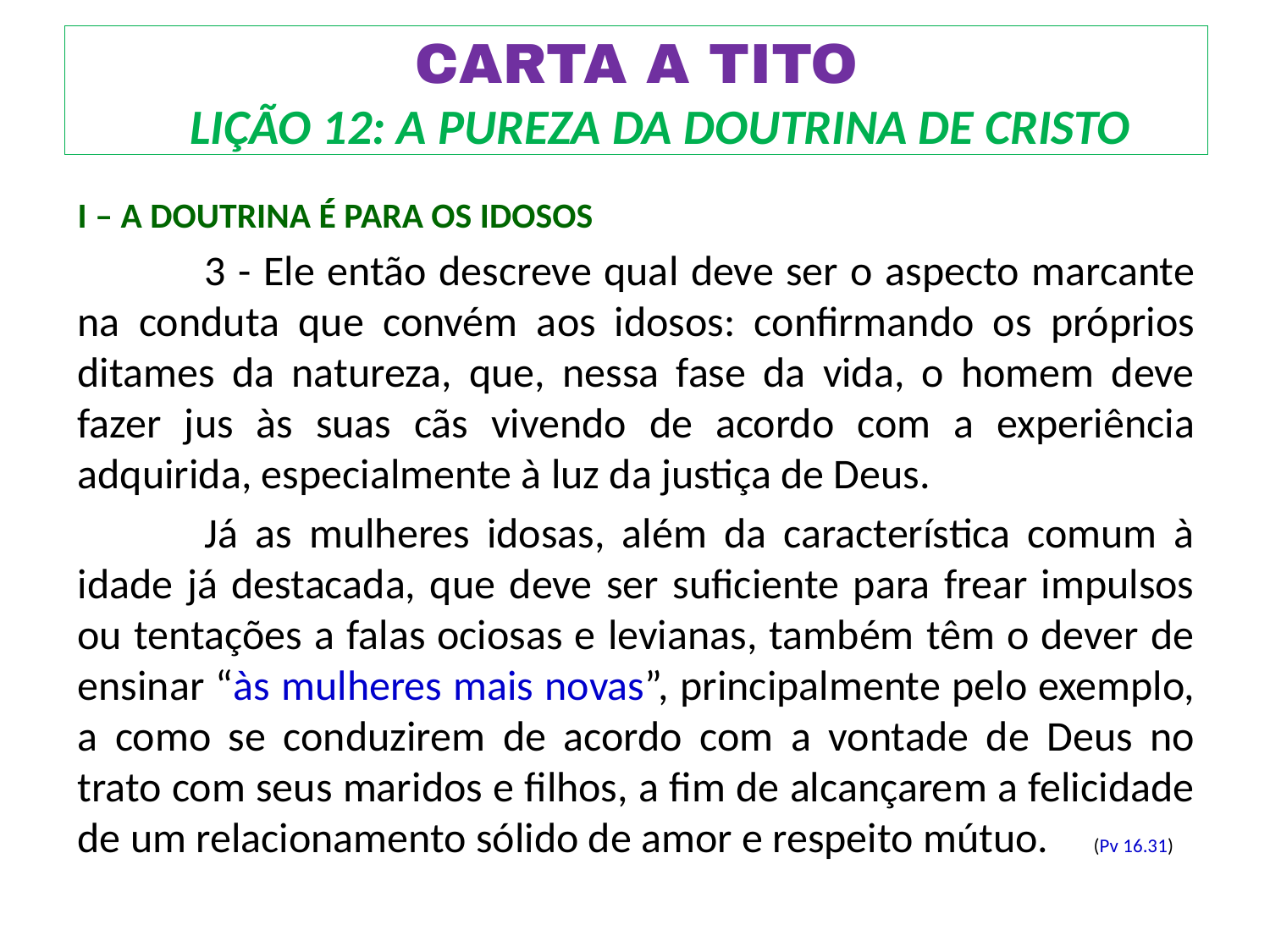

# CARTA A TITO LIÇÃO 12: A PUREZA DA DOUTRINA DE CRISTO
I – A DOUTRINA É PARA OS IDOSOS
	3 - Ele então descreve qual deve ser o aspecto marcante na conduta que convém aos idosos: confirmando os próprios ditames da natureza, que, nessa fase da vida, o homem deve fazer jus às suas cãs vivendo de acordo com a experiência adquirida, especialmente à luz da justiça de Deus.
	Já as mulheres idosas, além da característica comum à idade já destacada, que deve ser suficiente para frear impulsos ou tentações a falas ociosas e levianas, também têm o dever de ensinar “às mulheres mais novas”, principalmente pelo exemplo, a como se conduzirem de acordo com a vontade de Deus no trato com seus maridos e filhos, a fim de alcançarem a felicidade de um relacionamento sólido de amor e respeito mútuo.	(Pv 16.31)